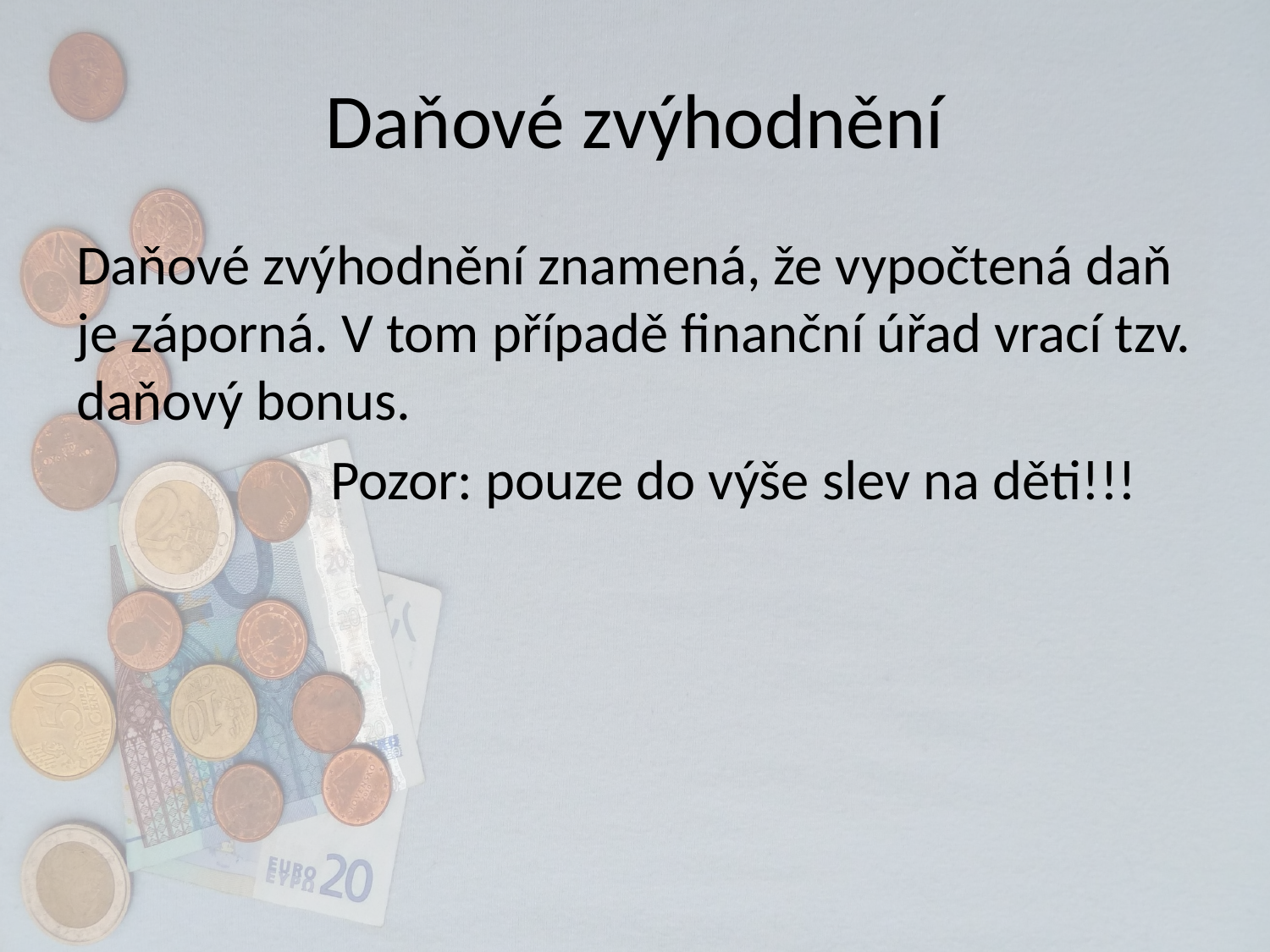

# Daňové zvýhodnění
Daňové zvýhodnění znamená, že vypočtená daň je záporná. V tom případě finanční úřad vrací tzv. daňový bonus.
		Pozor: pouze do výše slev na děti!!!